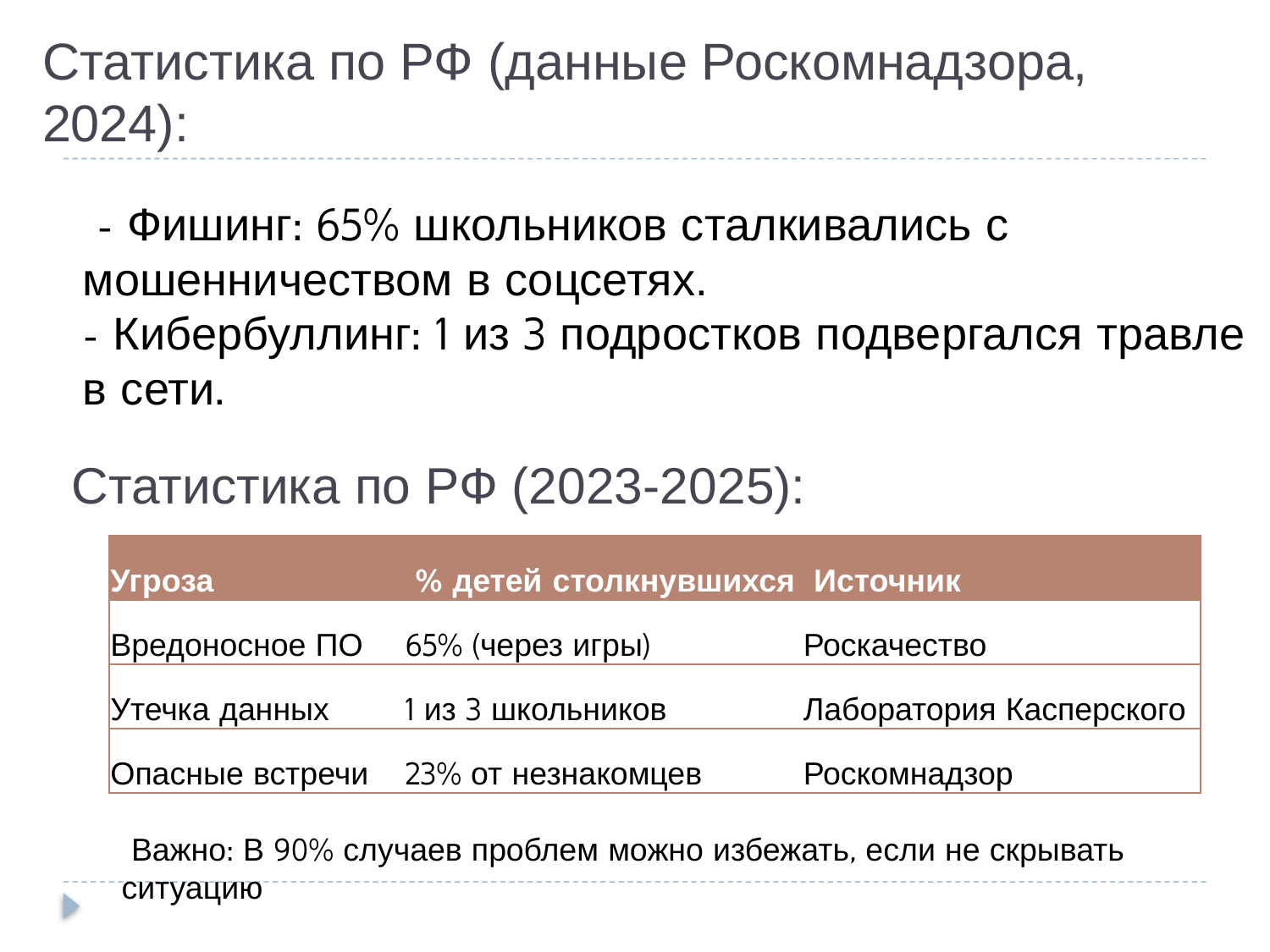

# Статистика по РФ (данные Роскомнадзора, 2024):
 - Фишинг: 65% школьников сталкивались с мошенничеством в соцсетях.
- Кибербуллинг: 1 из 3 подростков подвергался травле в сети.
Статистика по РФ (2023-2025):
| Угроза | % детей столкнувшихся | Источник |
| --- | --- | --- |
| Вредоносное ПО | 65% (через игры) | Роскачество |
| Утечка данных | 1 из 3 школьников | Лаборатория Касперского |
| Опасные встречи | 23% от незнакомцев | Роскомнадзор |
 Важно: В 90% случаев проблем можно избежать, если не скрывать ситуацию